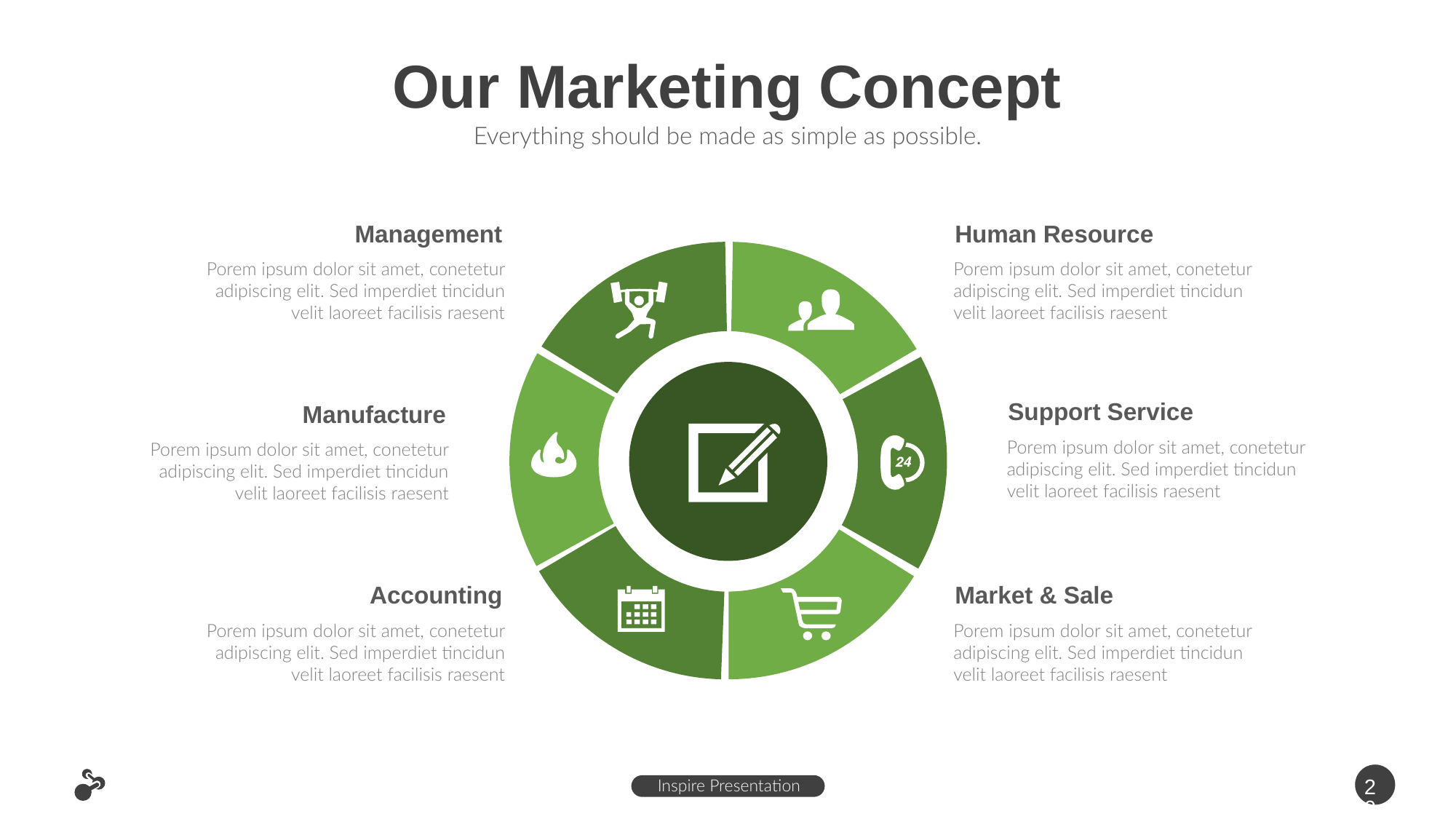

Our Marketing Concept
Everything should be made as simple as possible.
Management
Porem ipsum dolor sit amet, conetetur adipiscing elit. Sed imperdiet tincidun velit laoreet facilisis raesent
Human Resource
Porem ipsum dolor sit amet, conetetur adipiscing elit. Sed imperdiet tincidun velit laoreet facilisis raesent

Support Service
Porem ipsum dolor sit amet, conetetur adipiscing elit. Sed imperdiet tincidun velit laoreet facilisis raesent
Manufacture
Porem ipsum dolor sit amet, conetetur adipiscing elit. Sed imperdiet tincidun velit laoreet facilisis raesent
Accounting
Porem ipsum dolor sit amet, conetetur adipiscing elit. Sed imperdiet tincidun velit laoreet facilisis raesent
Market & Sale
Porem ipsum dolor sit amet, conetetur adipiscing elit. Sed imperdiet tincidun velit laoreet facilisis raesent

20

Inspire Presentation